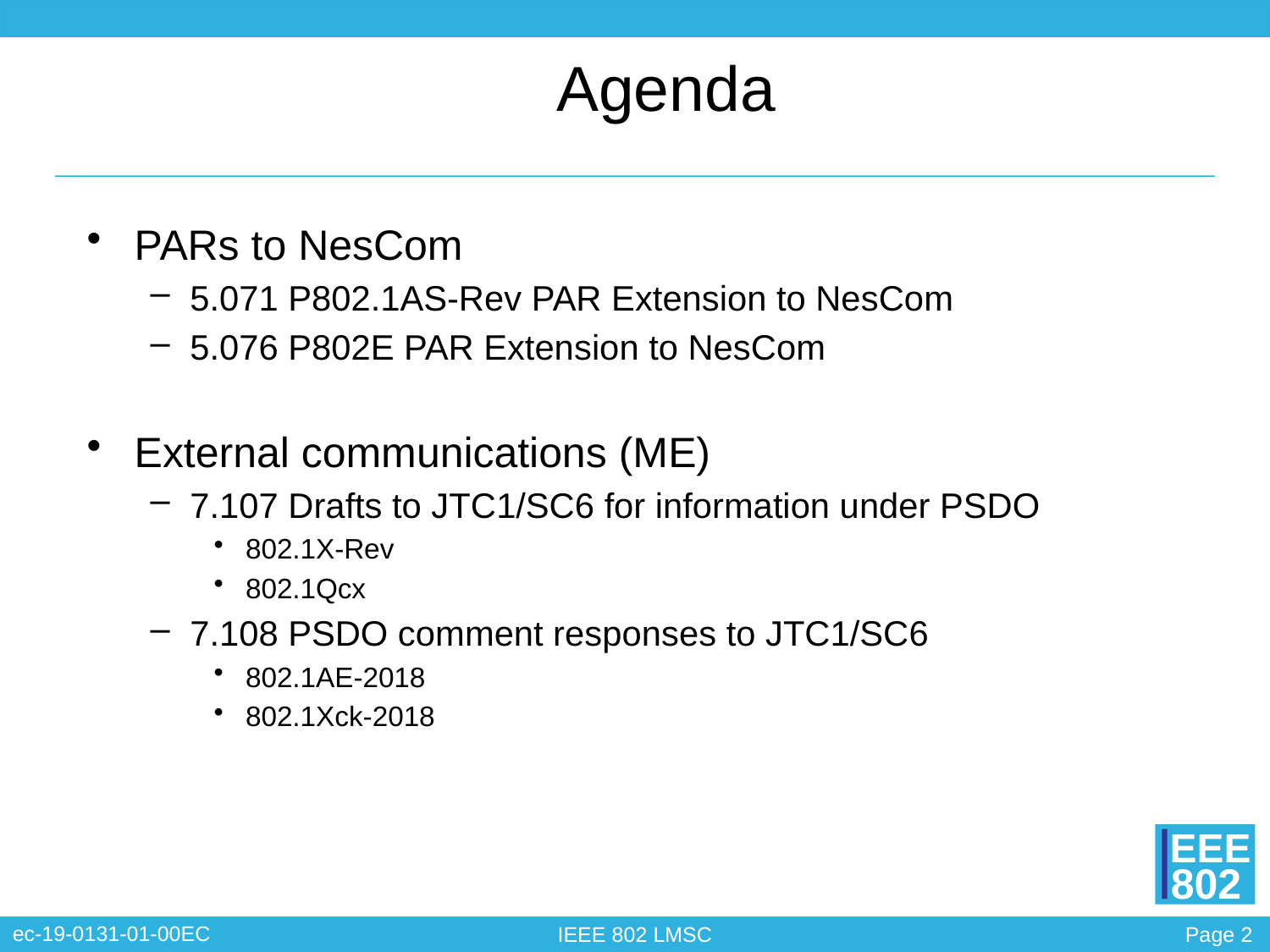

# Agenda
PARs to NesCom
5.071 P802.1AS-Rev PAR Extension to NesCom
5.076 P802E PAR Extension to NesCom

External communications (ME)
7.107 Drafts to JTC1/SC6 for information under PSDO
802.1X-Rev
802.1Qcx
7.108 PSDO comment responses to JTC1/SC6
802.1AE-2018
802.1Xck-2018